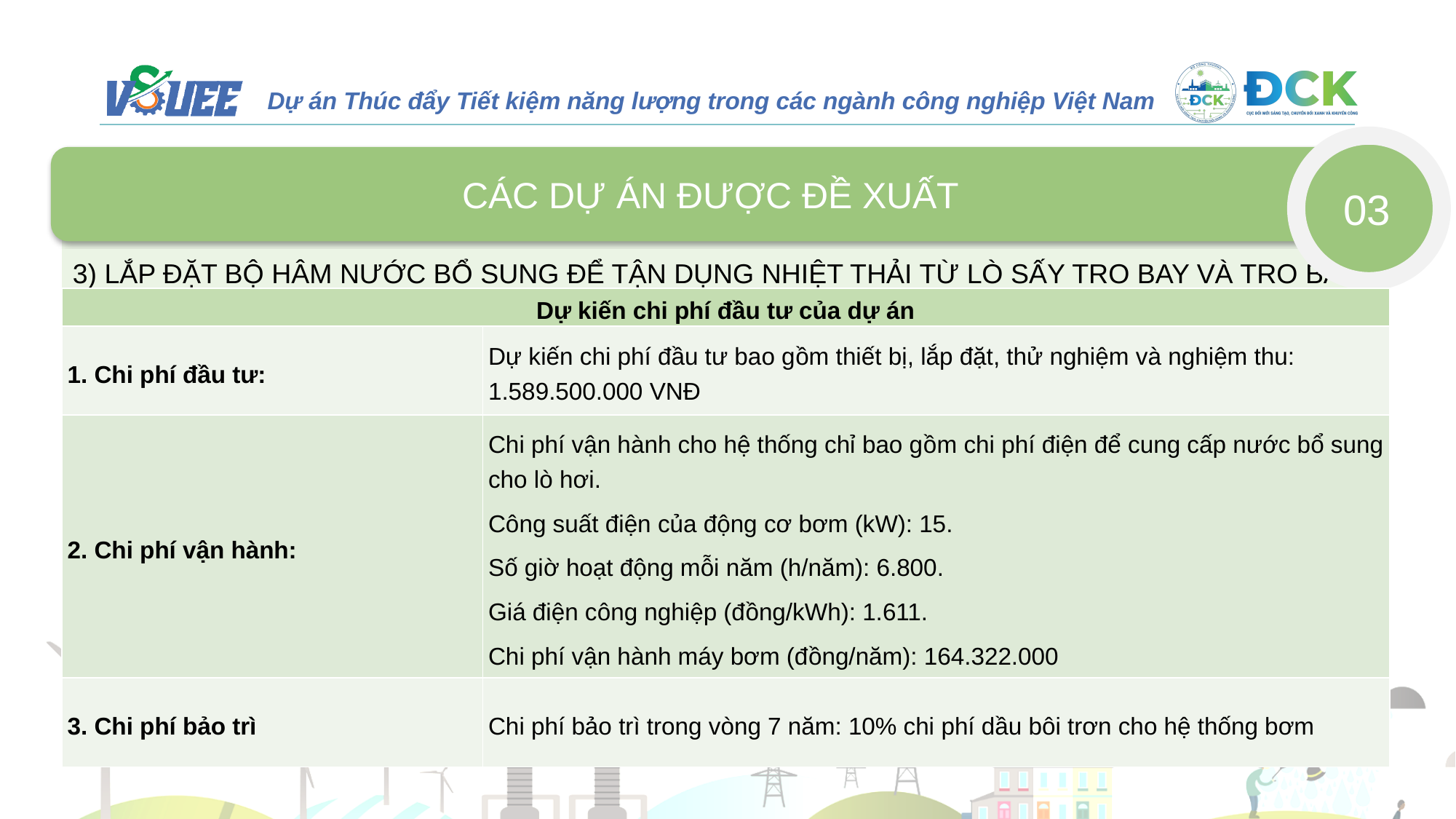

CÁC DỰ ÁN ĐƯỢC ĐỀ XUẤT
03
3) LẮP ĐẶT BỘ HÂM NƯỚC BỔ SUNG ĐỂ TẬN DỤNG NHIỆT THẢI TỪ LÒ SẤY TRO BAY VÀ TRO BAY
| Dự kiến chi phí đầu tư của dự án |  |
| --- | --- |
| 1. Chi phí đầu tư: | Dự kiến chi phí đầu tư bao gồm thiết bị, lắp đặt, thử nghiệm và nghiệm thu: 1.589.500.000 VNĐ |
| 2. Chi phí vận hành: | Chi phí vận hành cho hệ thống chỉ bao gồm chi phí điện để cung cấp nước bổ sung cho lò hơi. Công suất điện của động cơ bơm (kW): 15. Số giờ hoạt động mỗi năm (h/năm): 6.800. Giá điện công nghiệp (đồng/kWh): 1.611. Chi phí vận hành máy bơm (đồng/năm): 164.322.000 |
| 3. Chi phí bảo trì | Chi phí bảo trì trong vòng 7 năm: 10% chi phí dầu bôi trơn cho hệ thống bơm |